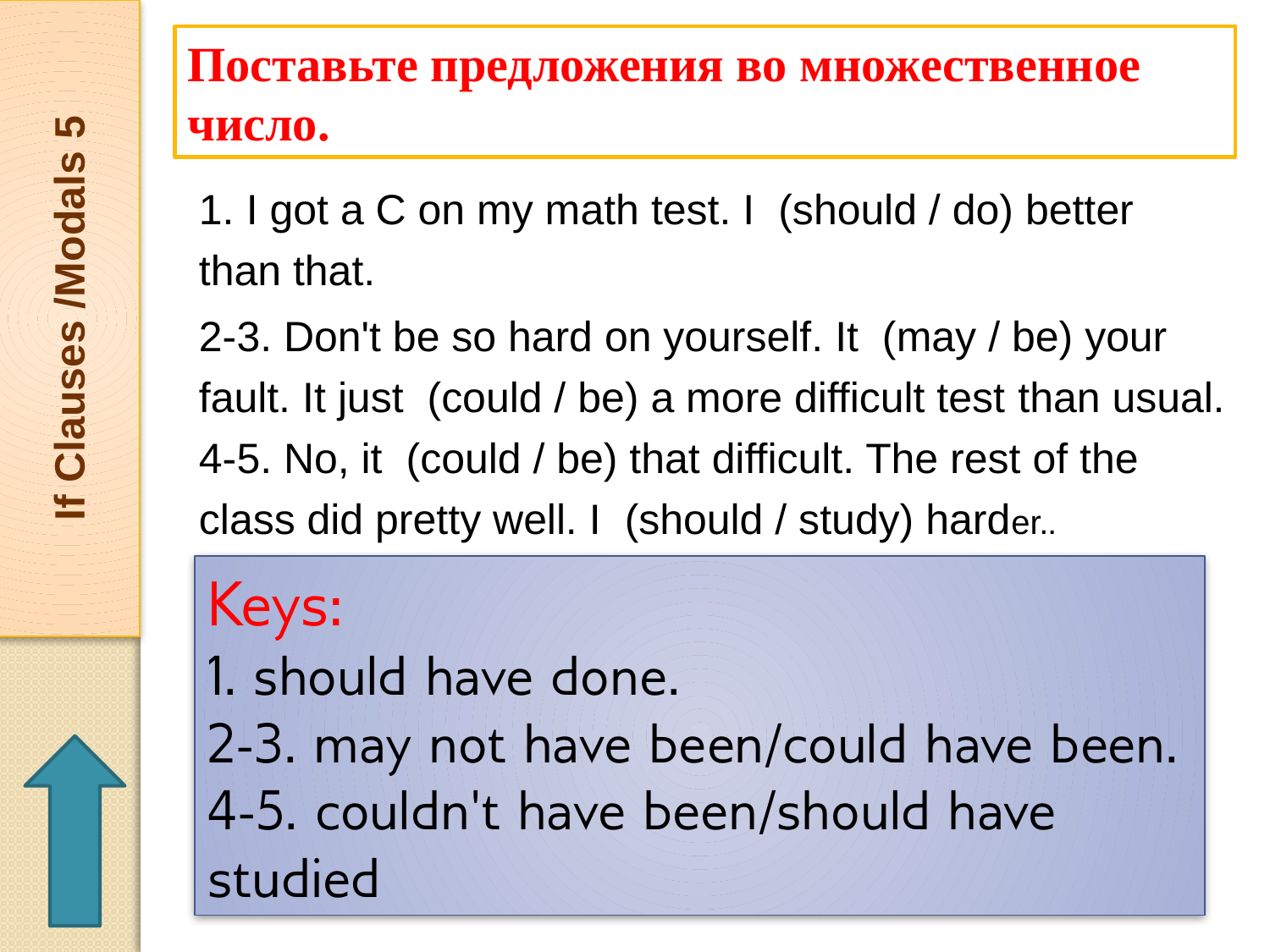

If Clauses /Modals 5
Поставьте предложения во множественное число.
1. I got a C on my math test. I  (should / do) better than that.
2-3. Don't be so hard on yourself. It  (may / be) your fault. It just  (could / be) a more difficult test than usual.
4-5. No, it  (could / be) that difficult. The rest of the
class did pretty well. I  (should / study) harder..
Keys:
1. should have done.
2-3. may not have been/could have been.
4-5. couldn't have been/should have studied